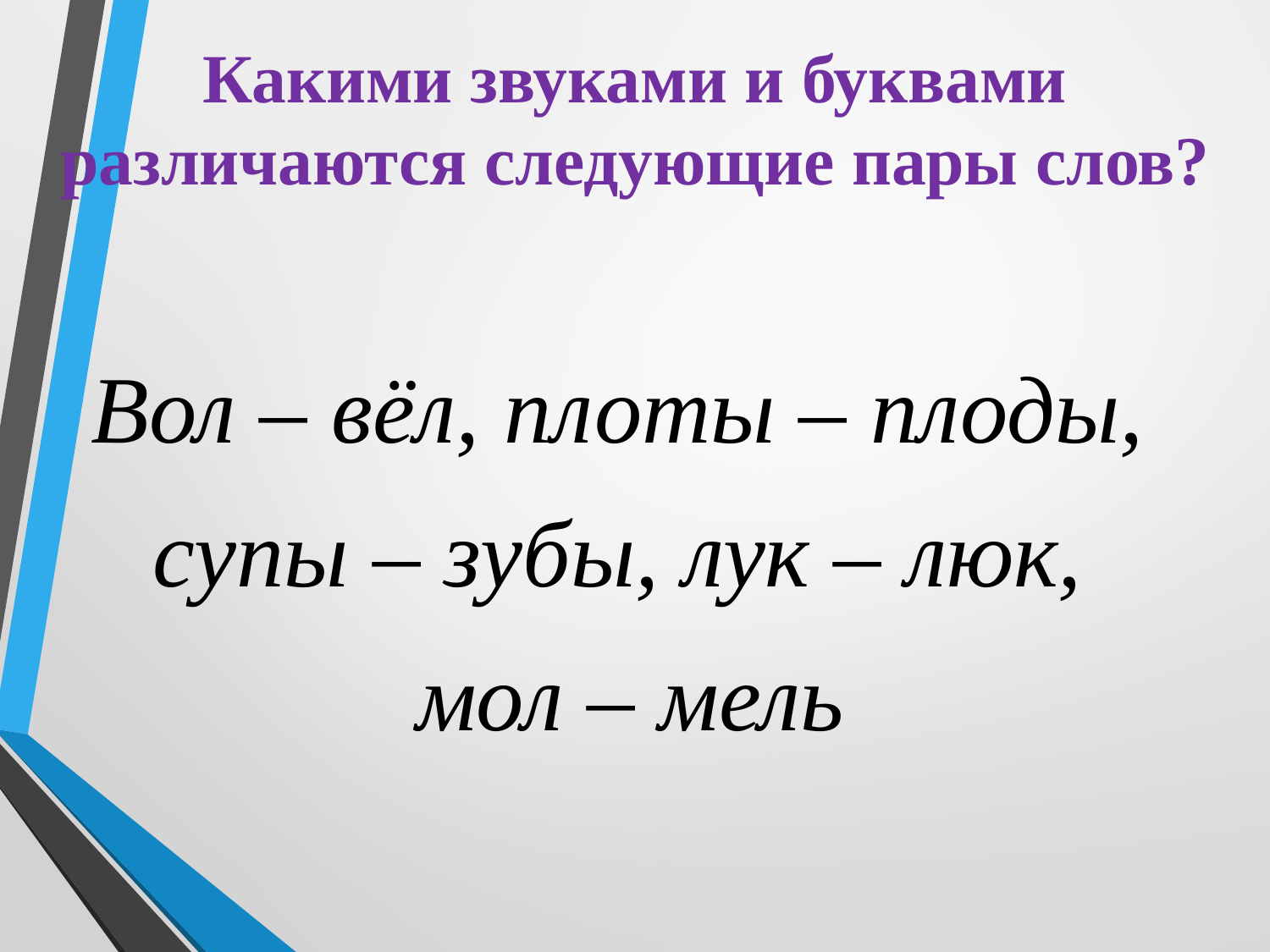

# Какими звуками и буквами различаются следующие пары слов?
Вол – вёл, плоты – плоды,
супы – зубы, лук – люк,
мол – мель